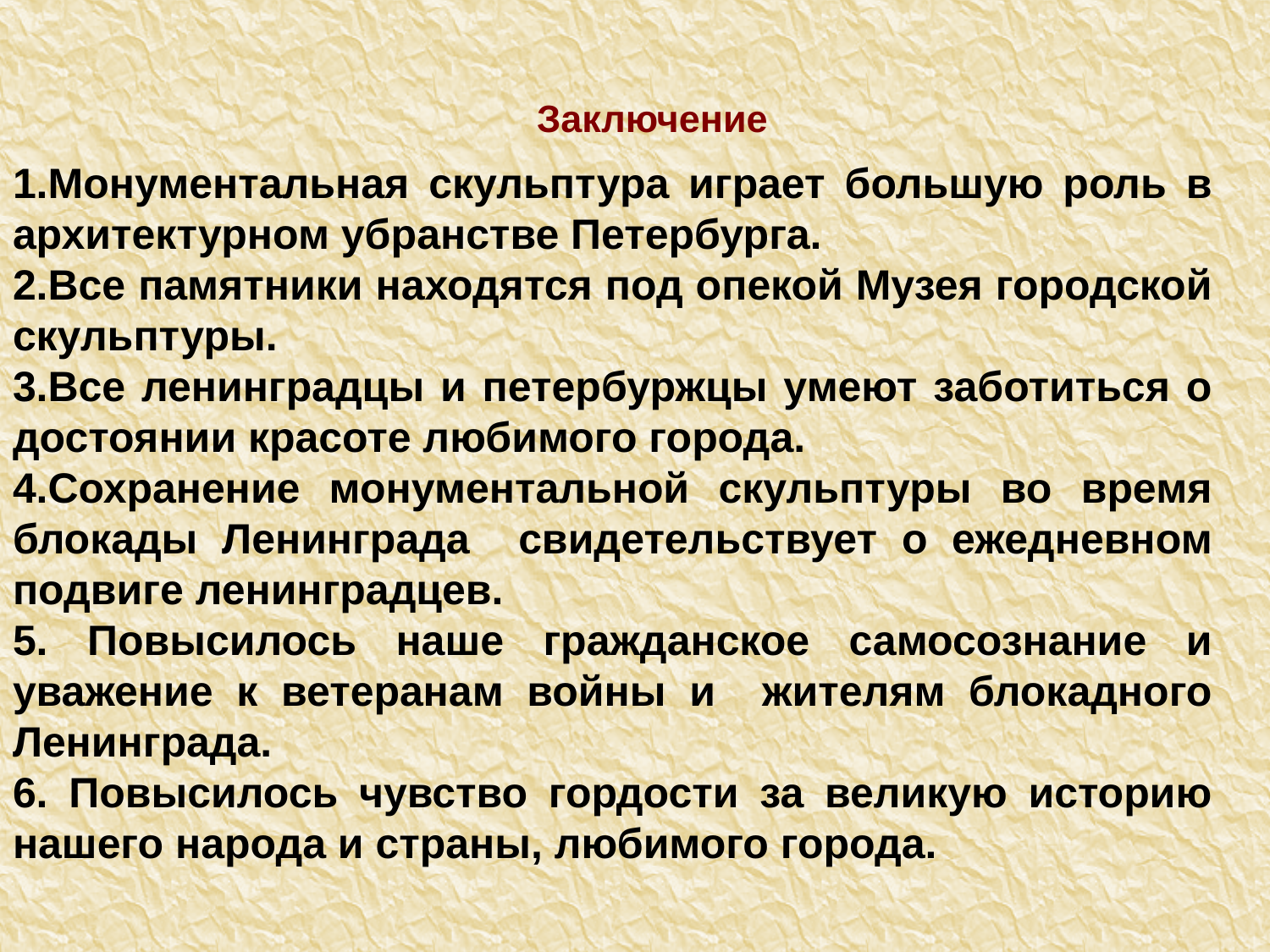

# Заключение
1.Монументальная скульптура играет большую роль в архитектурном убранстве Петербурга.
2.Все памятники находятся под опекой Музея городской скульптуры.
3.Все ленинградцы и петербуржцы умеют заботиться о достоянии красоте любимого города.
4.Сохранение монументальной скульптуры во время блокады Ленинграда  свидетельствует о ежедневном подвиге ленинградцев.
5. Повысилось наше гражданское самосознание и уважение к ветеранам войны и  жителям блокадного Ленинграда.
6. Повысилось чувство гордости за великую историю нашего народа и страны, любимого города.